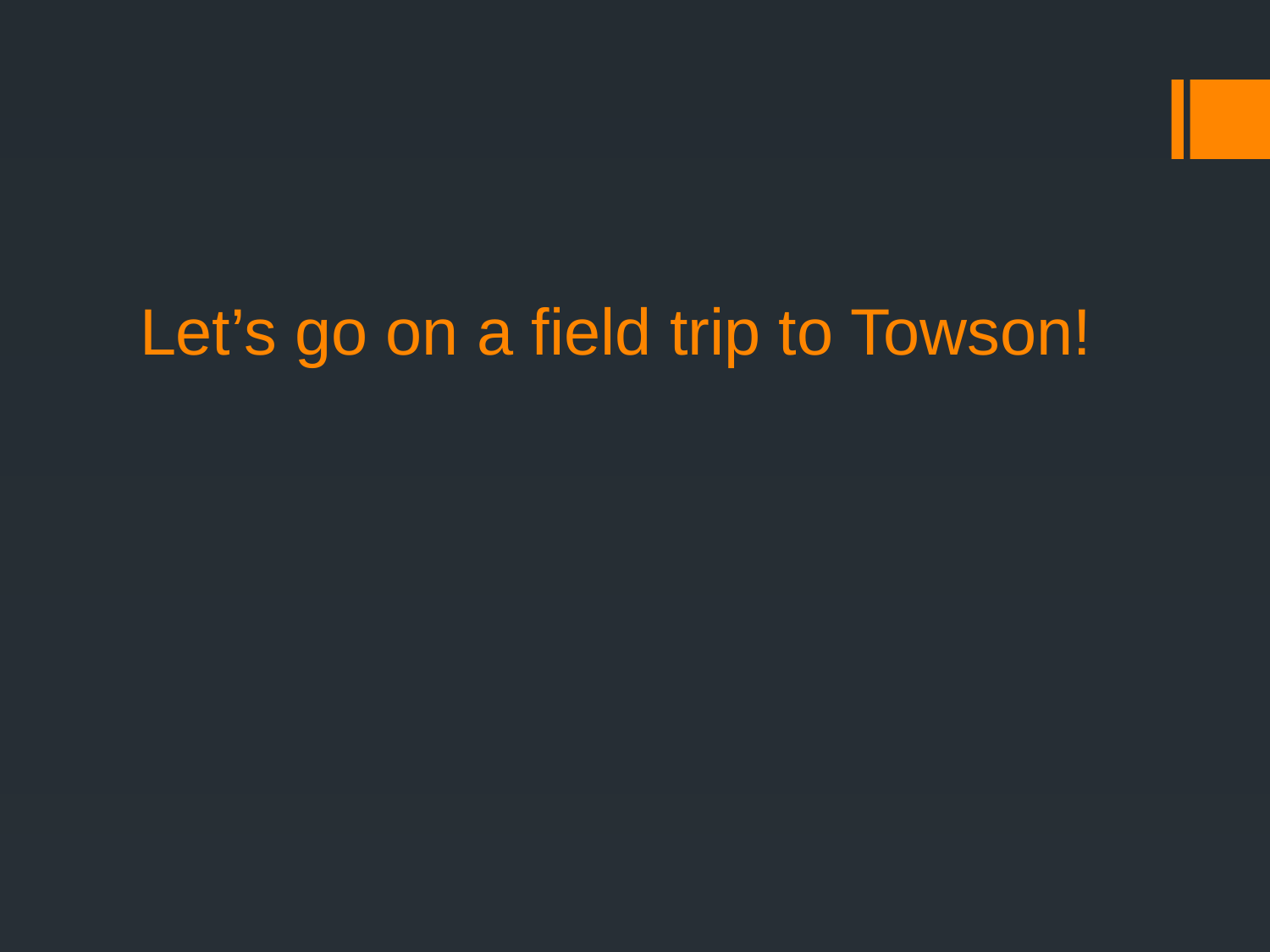

# Let’s go on a field trip to Towson!